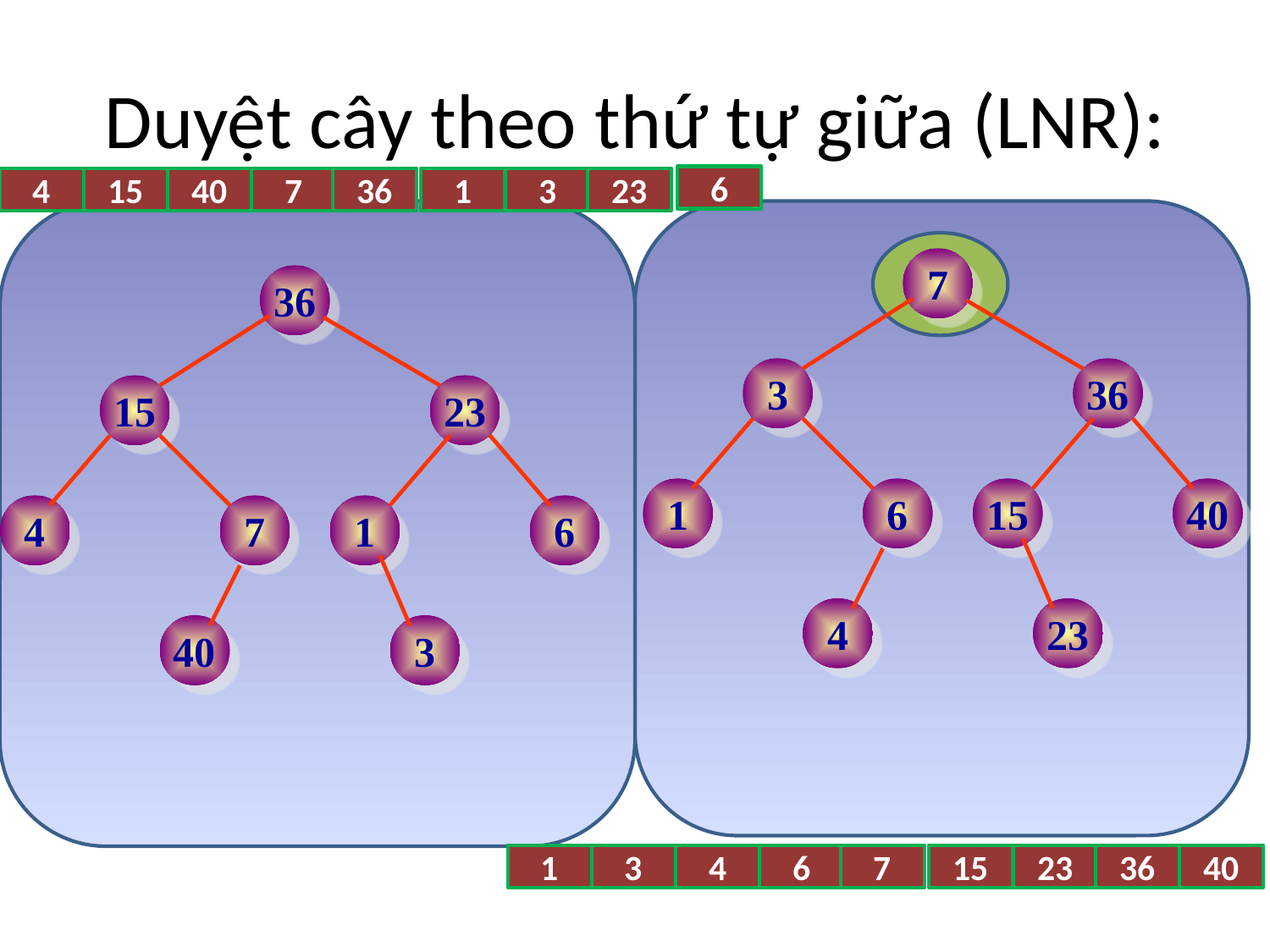

# Duyệt cây theo thứ tự giữa (LNR):
6
4
15
40
7
36
1
3
23

7
36

3
36
15
23

1
6
15
40
4
7
1
6

4
23
40
3
1
3
4
6
7
15
23
36
40